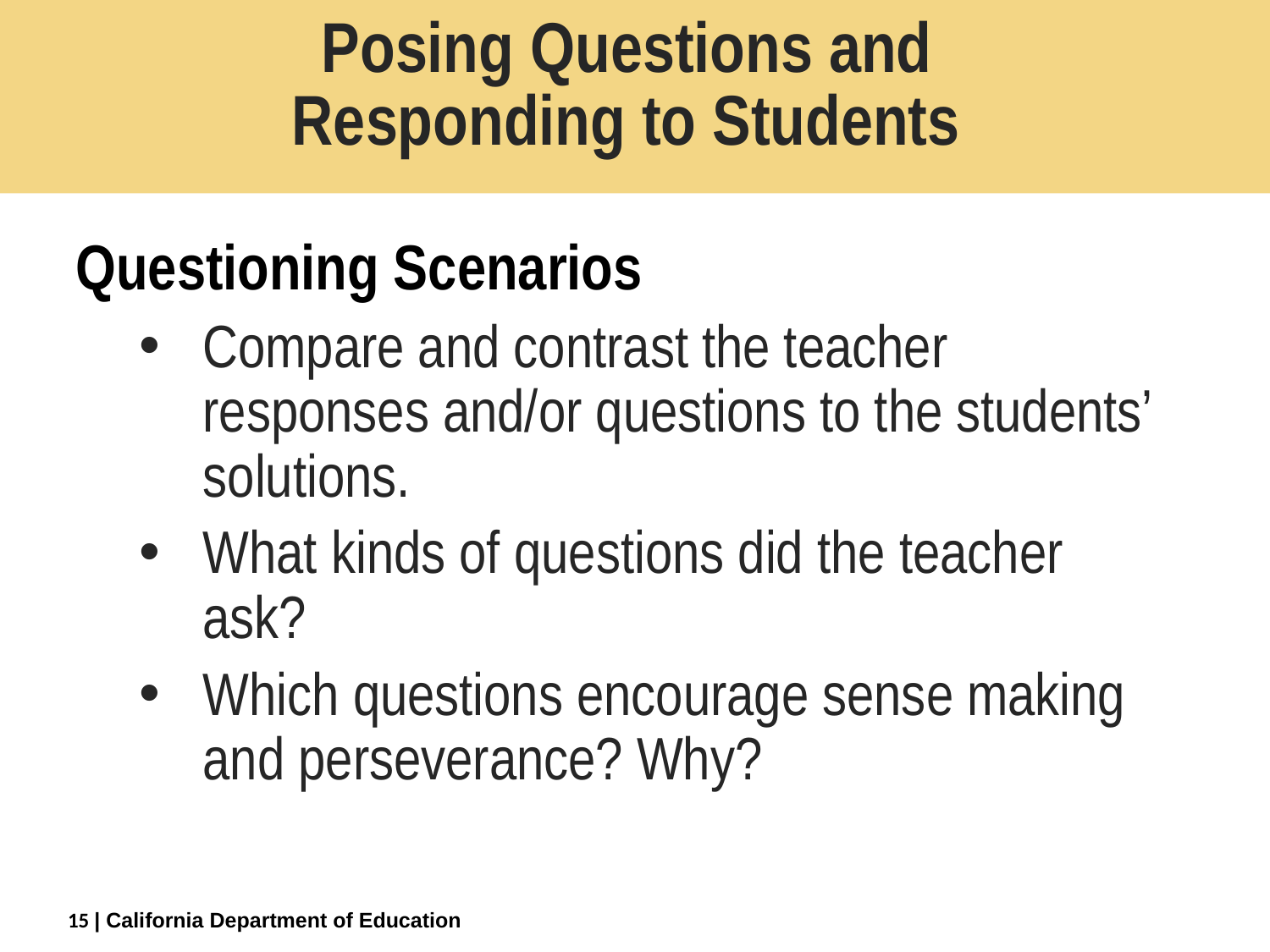

# Posing Questions and Responding to Students
Questioning Scenarios
Compare and contrast the teacher responses and/or questions to the students’ solutions.
What kinds of questions did the teacher ask?
Which questions encourage sense making and perseverance? Why?

15
| California Department of Education